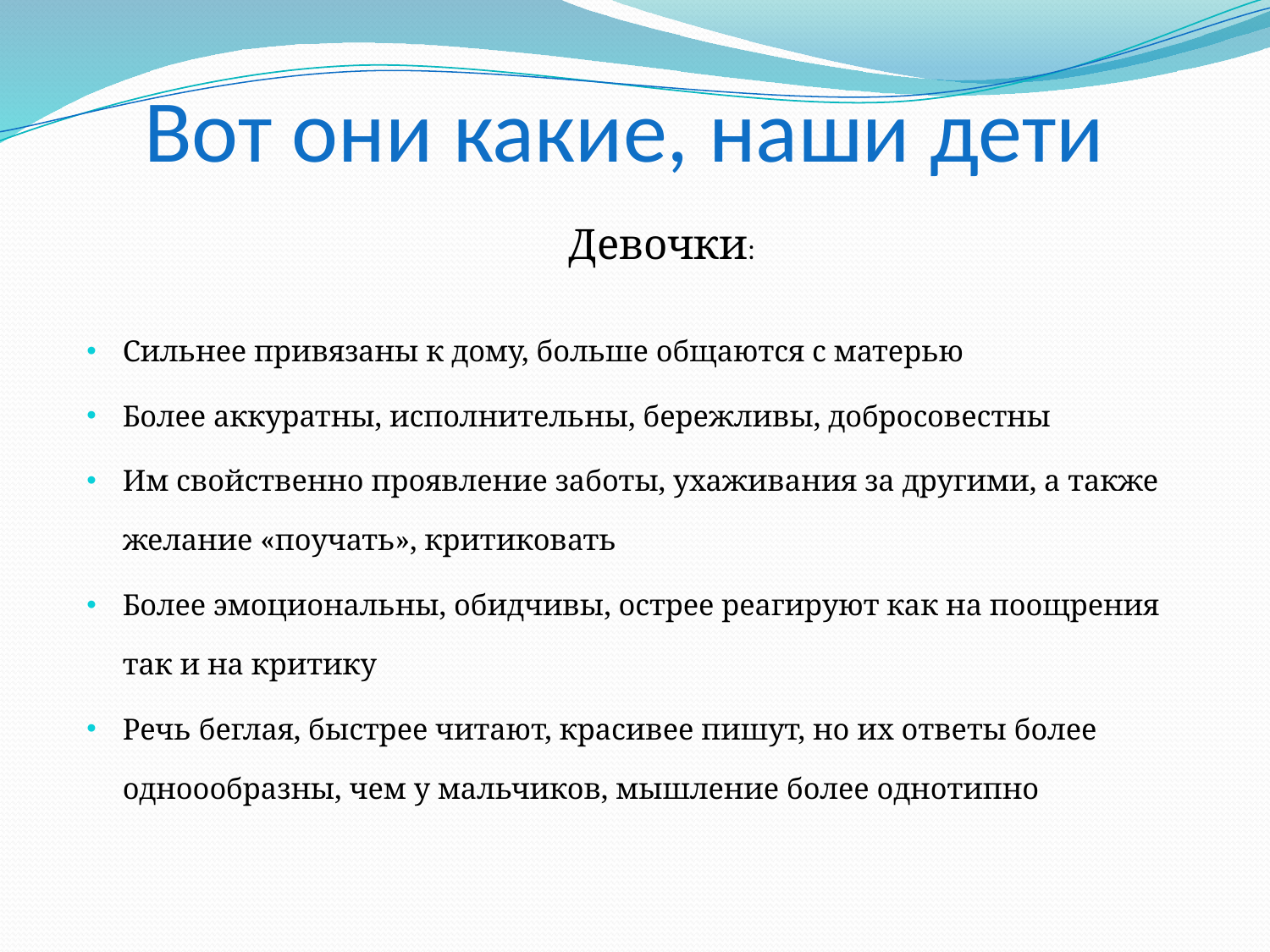

# Вот они какие, наши дети
   Девочки:

Сильнее привязаны к дому, больше общаются с матерью
Более аккуратны, исполнительны, бережливы, добросовестны
Им свойственно проявление заботы, ухаживания за другими, а также желание «поучать», критиковать
Более эмоциональны, обидчивы, острее реагируют как на поощрения так и на критику
Речь беглая, быстрее читают, красивее пишут, но их ответы более одноообразны, чем у мальчиков, мышление более однотипно